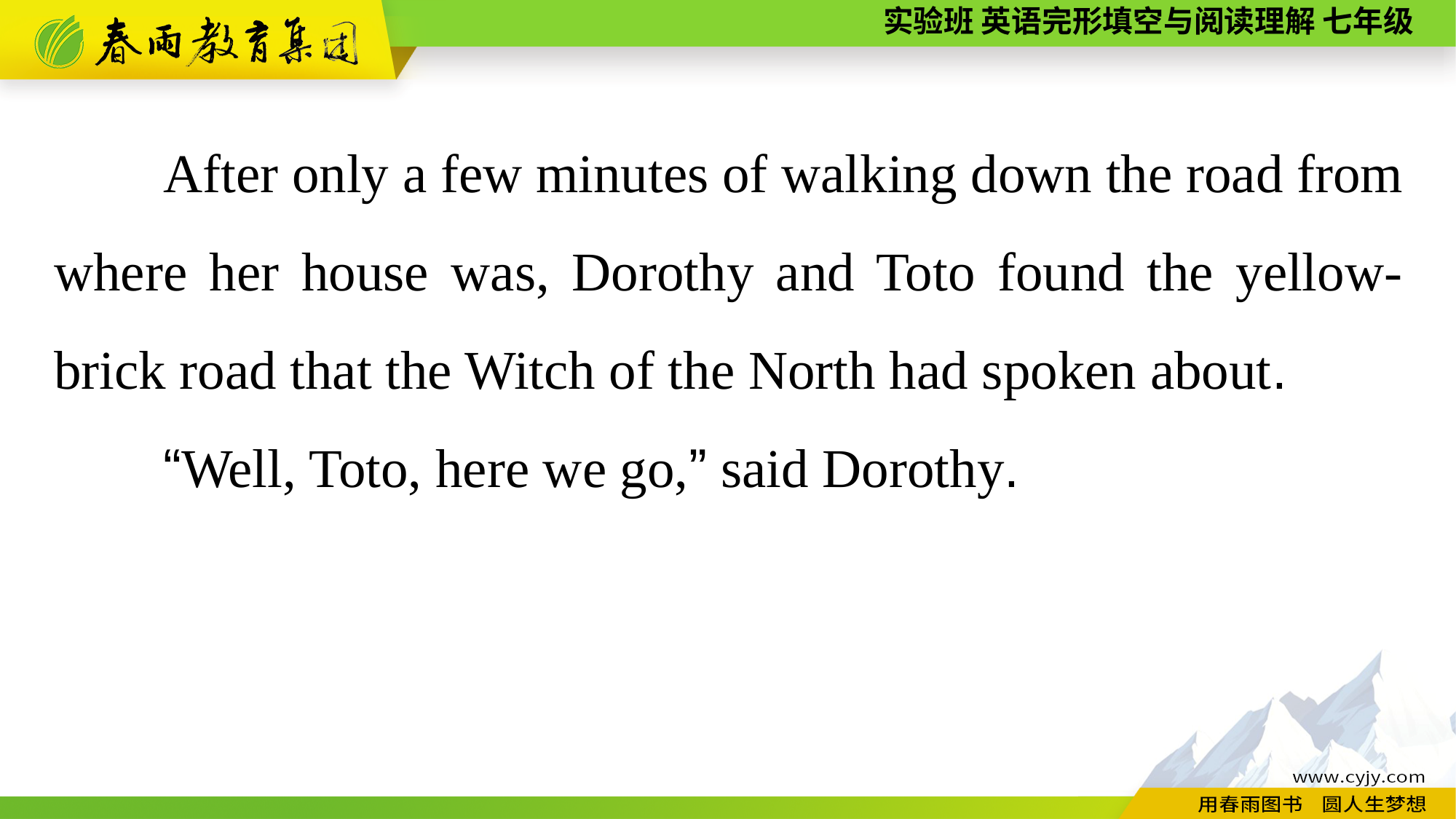

After only a few minutes of walking down the road from where her house was, Dorothy and Toto found the yellow-brick road that the Witch of the North had spoken about.
“Well, Toto, here we go,” said Dorothy.